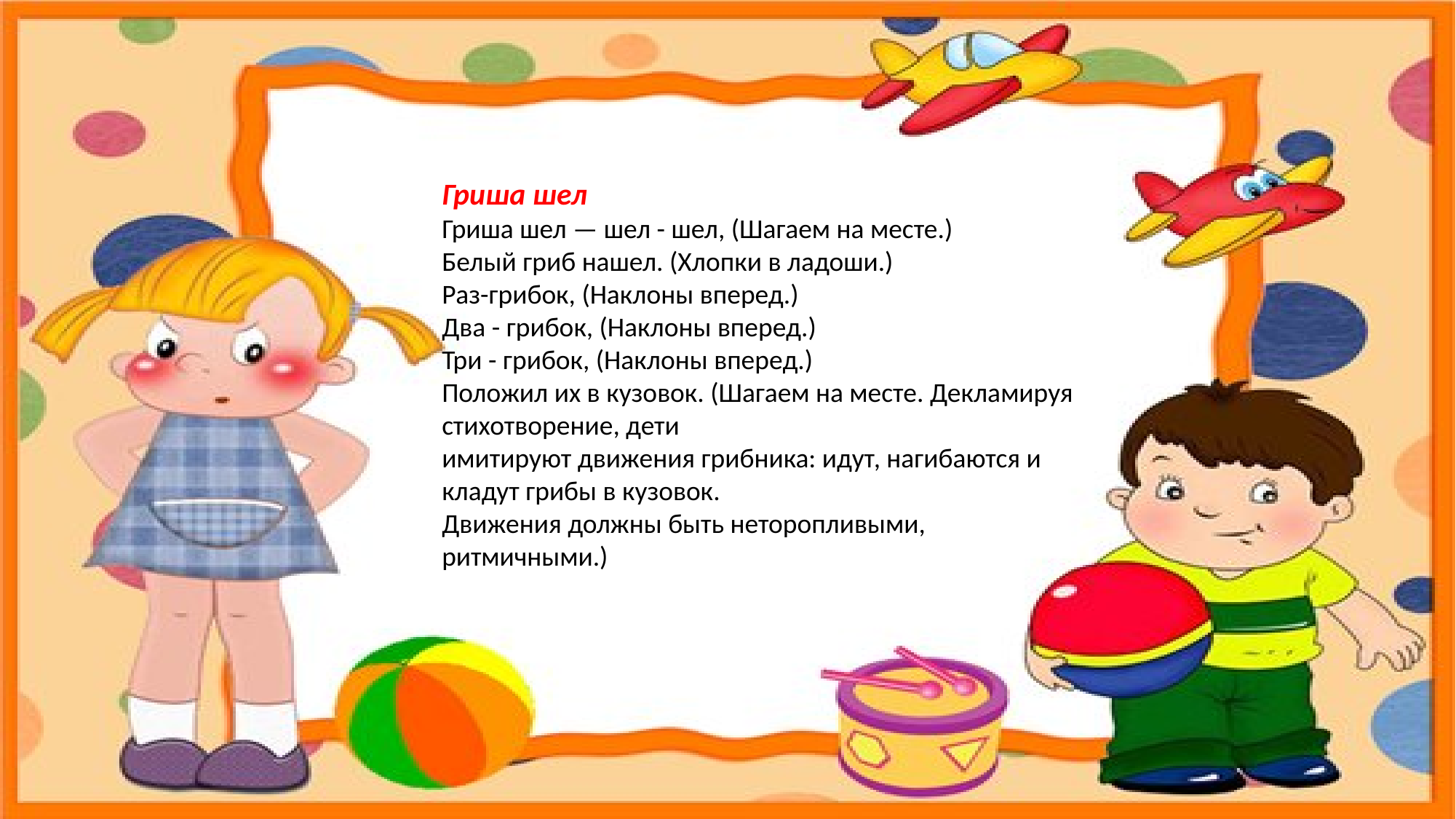

Гриша шел 
Гриша шел — шел - шел, (Шагаем на месте.) 
Белый гриб нашел. (Хлопки в ладоши.) 
Раз-грибок, (Наклоны вперед.) 
Два - грибок, (Наклоны вперед.) 
Три - грибок, (Наклоны вперед.) 
Положил их в кузовок. (Шагаем на месте. Декламируя стихотворение, дети 
имитируют движения грибника: идут, нагибаются и кладут грибы в кузовок. 
Движения должны быть неторопливыми, ритмичными.)